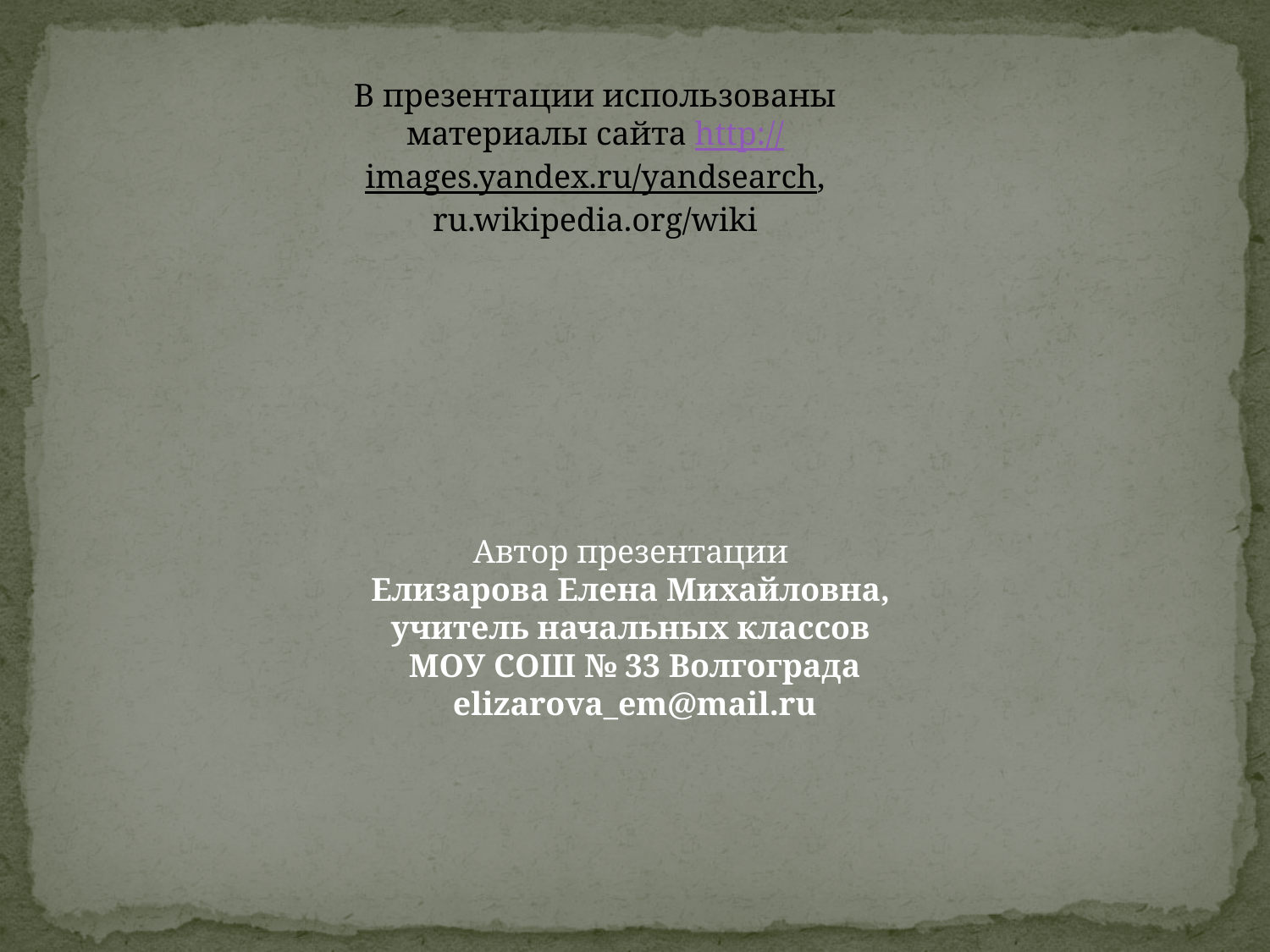

В презентации использованы материалы сайта http://images.yandex.ru/yandsearch,
ru.wikipedia.org/wiki
Автор презентации
Елизарова Елена Михайловна,
учитель начальных классов
МОУ СОШ № 33 Волгограда
elizarova_em@mail.ru